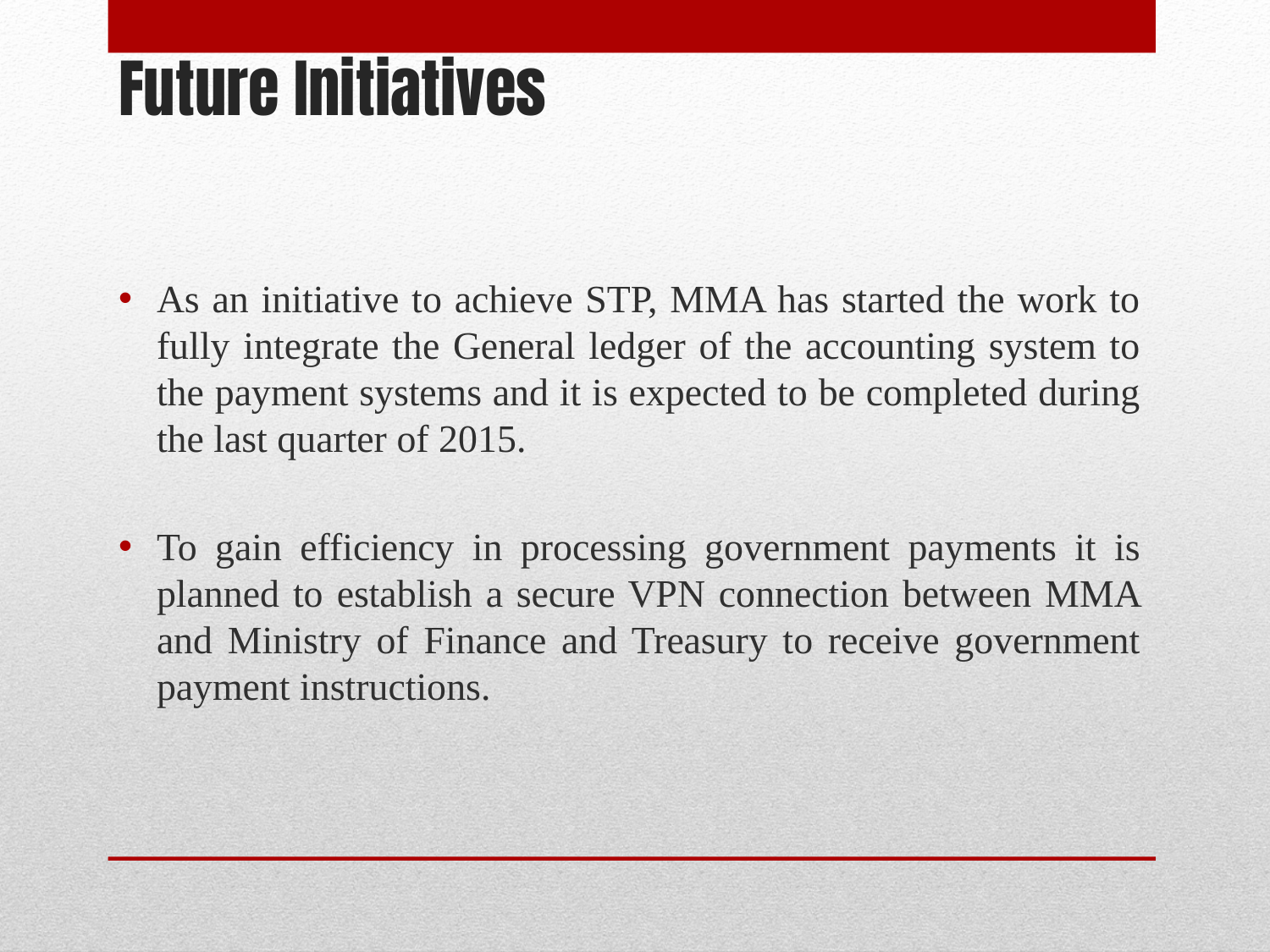

# Future Initiatives

As an initiative to achieve STP, MMA has started the work to fully integrate the General ledger of the accounting system to the payment systems and it is expected to be completed during the last quarter of 2015.

To gain efficiency in processing government payments it is planned to establish a secure VPN connection between MMA and Ministry of Finance and Treasury to receive government payment instructions.